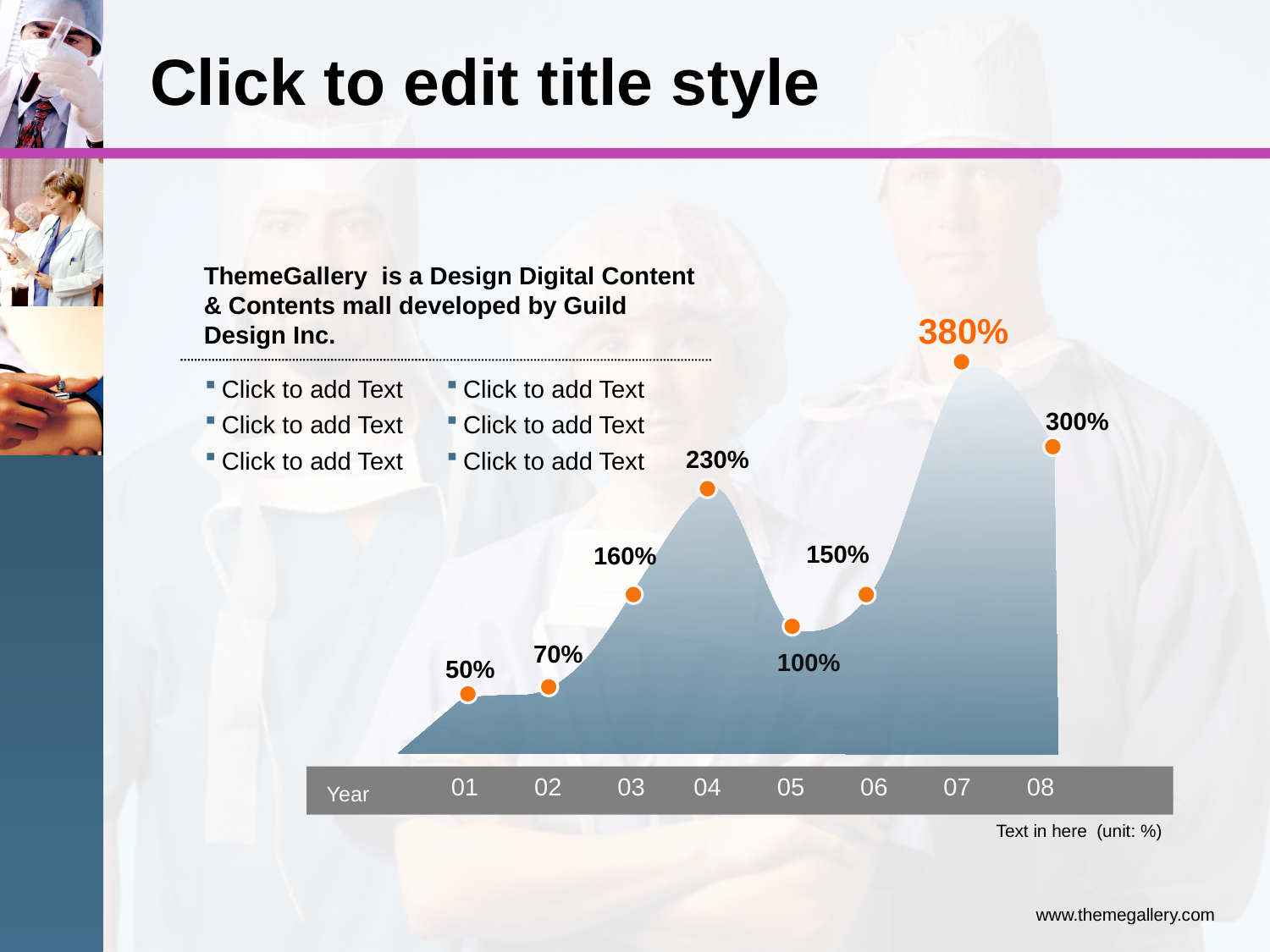

# Click to edit title style
ThemeGallery  is a Design Digital Content & Contents mall developed by Guild Design Inc.
380%

Click to add Text
Click to add Text
Click to add Text
Click to add Text
Click to add Text
Click to add Text
300%
230%

150%
160%

70%
100%
50%

01        02        03       04        05        06        07        08

Year
Text in here  (unit: %)
www.themegallery.com